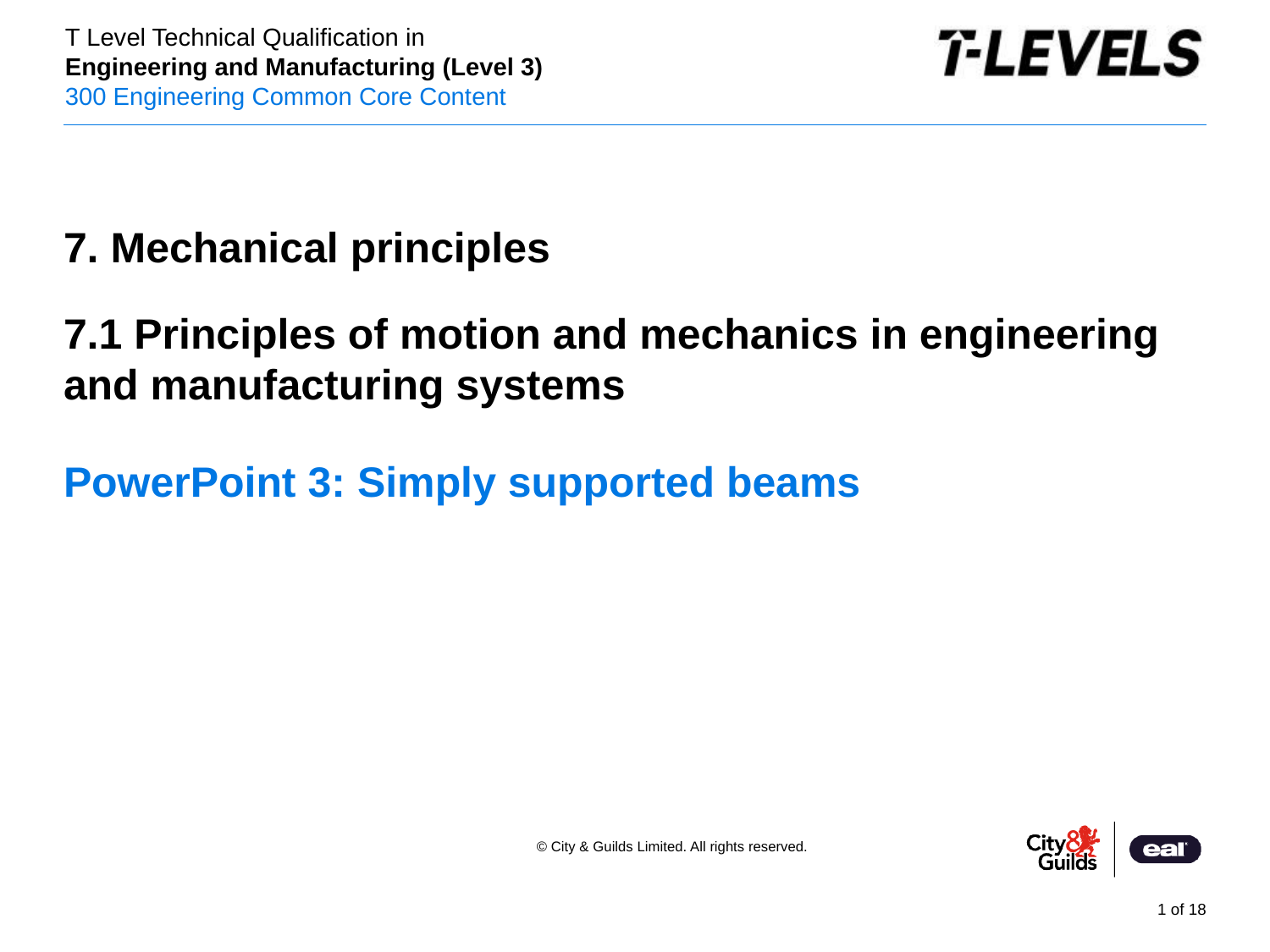

PowerPoint presentation
7. Mechanical principles
7.1 Principles of motion and mechanics in engineering and manufacturing systems
# PowerPoint 3: Simply supported beams